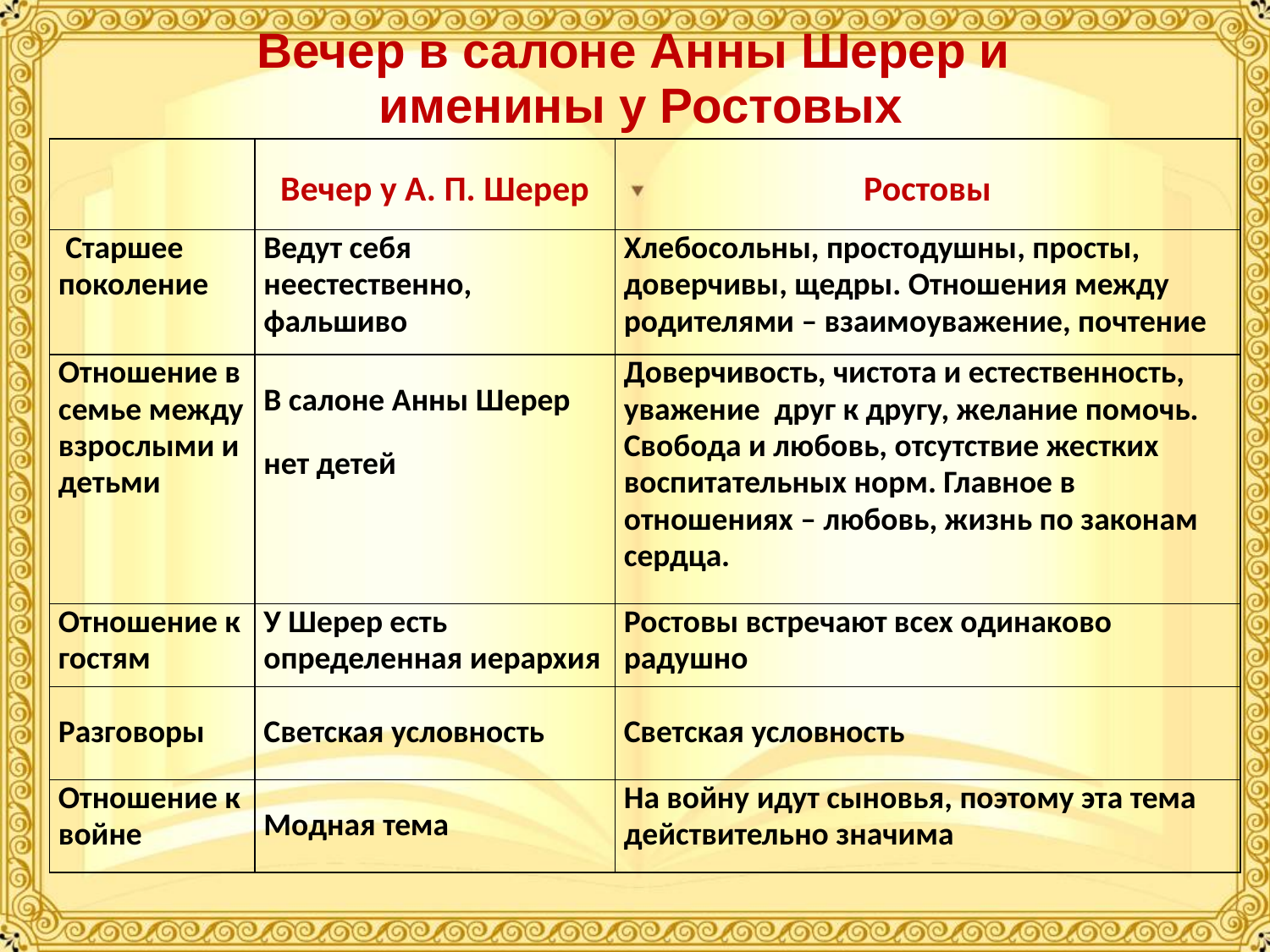

# Вечер в салоне Анны Шерер и именины у Ростовых
|  | Вечер у А. П. Шерер | Ростовы |
| --- | --- | --- |
| Старшее поколение | Ведут себя неестественно, фальшиво | Хлебосольны, простодушны, просты, доверчивы, щедры. Отношения между родителями – взаимоуважение, почтение |
| Отношение в семье между взрослыми и детьми | В салоне Анны Шерер нет детей | Доверчивость, чистота и естественность, уважение друг к другу, желание помочь. Свобода и любовь, отсутствие жестких воспитательных норм. Главное в отношениях – любовь, жизнь по законам сердца. |
| Отношение к гостям | У Шерер есть определенная иерархия | Ростовы встречают всех одинаково радушно |
| Разговоры | Светская условность | Светская условность |
| Отношение к войне | Модная тема | На войну идут сыновья, поэтому эта тема действительно значима |